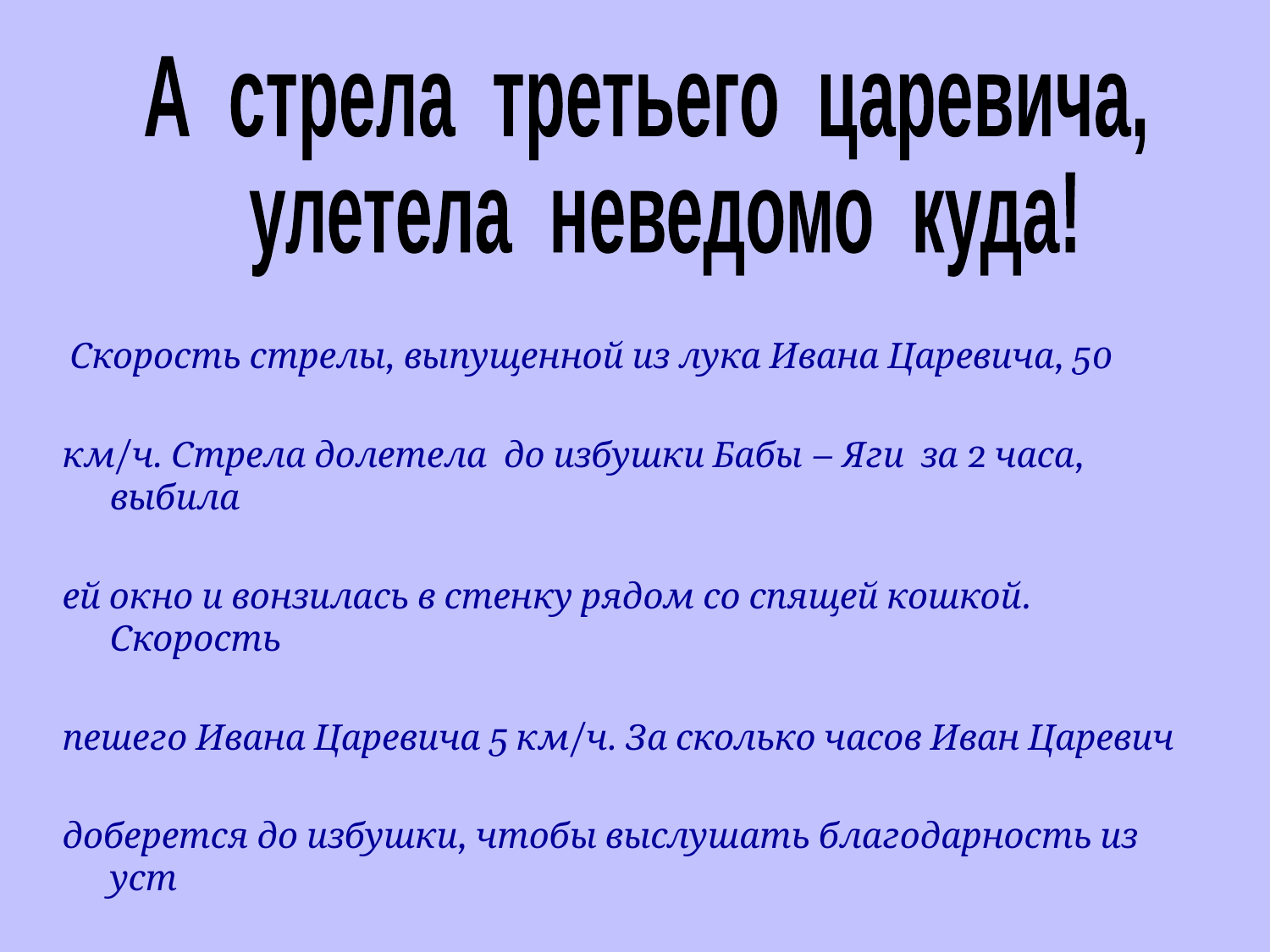

А  стрела  третьего  царевича,
 улетела  неведомо  куда!
 Скорость стрелы, выпущенной из лука Ивана Царевича, 50

км/ч. Стрела долетела  до избушки Бабы – Яги  за 2 часа, выбила

ей окно и вонзилась в стенку рядом со спящей кошкой. Скорость

пешего Ивана Царевича 5 км/ч. За сколько часов Иван Царевич

доберется до избушки, чтобы выслушать благодарность из уст

 Бабы – Яги?